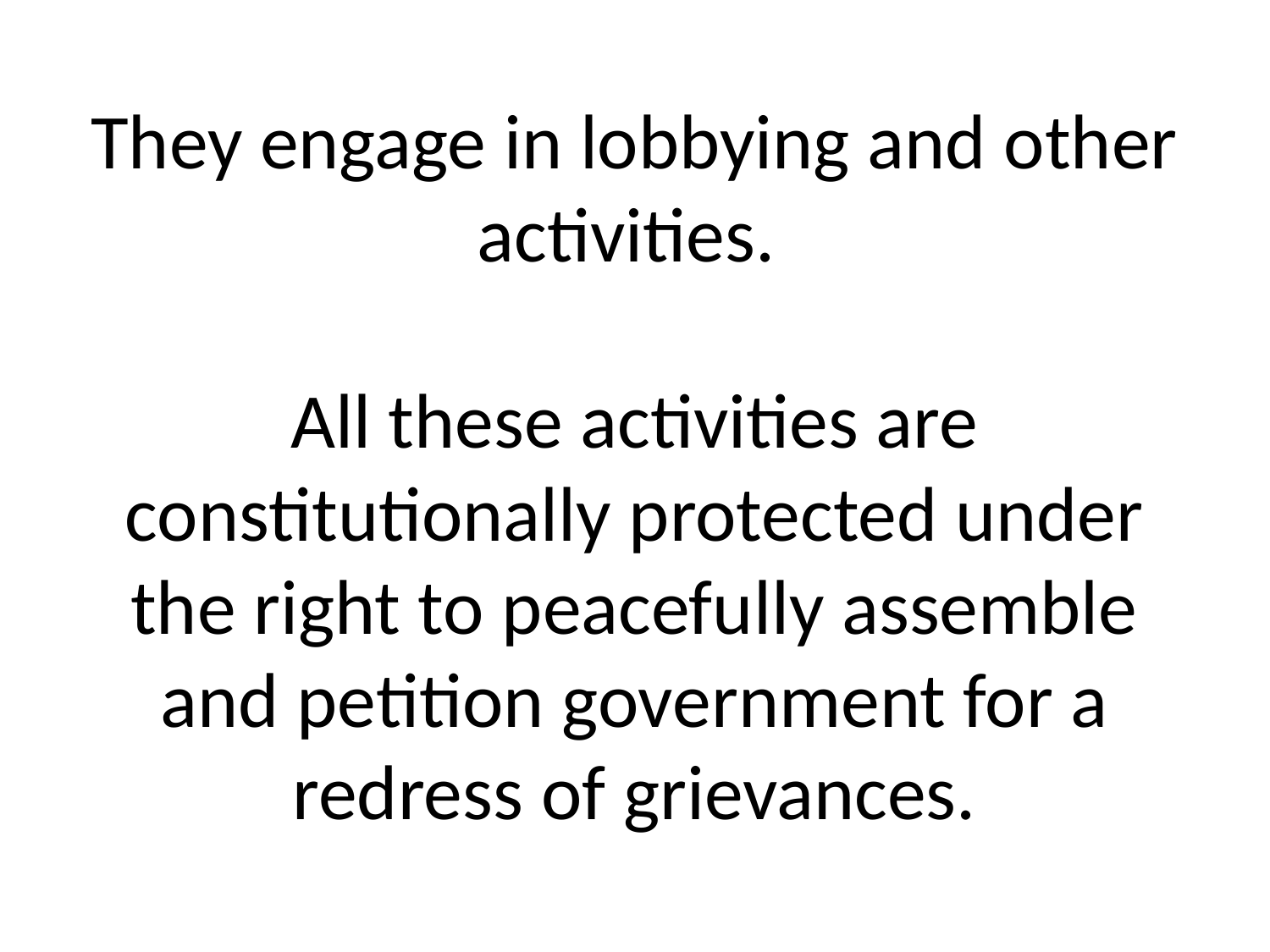

# They engage in lobbying and other activities. All these activities are constitutionally protected under the right to peacefully assemble and petition government for a redress of grievances.